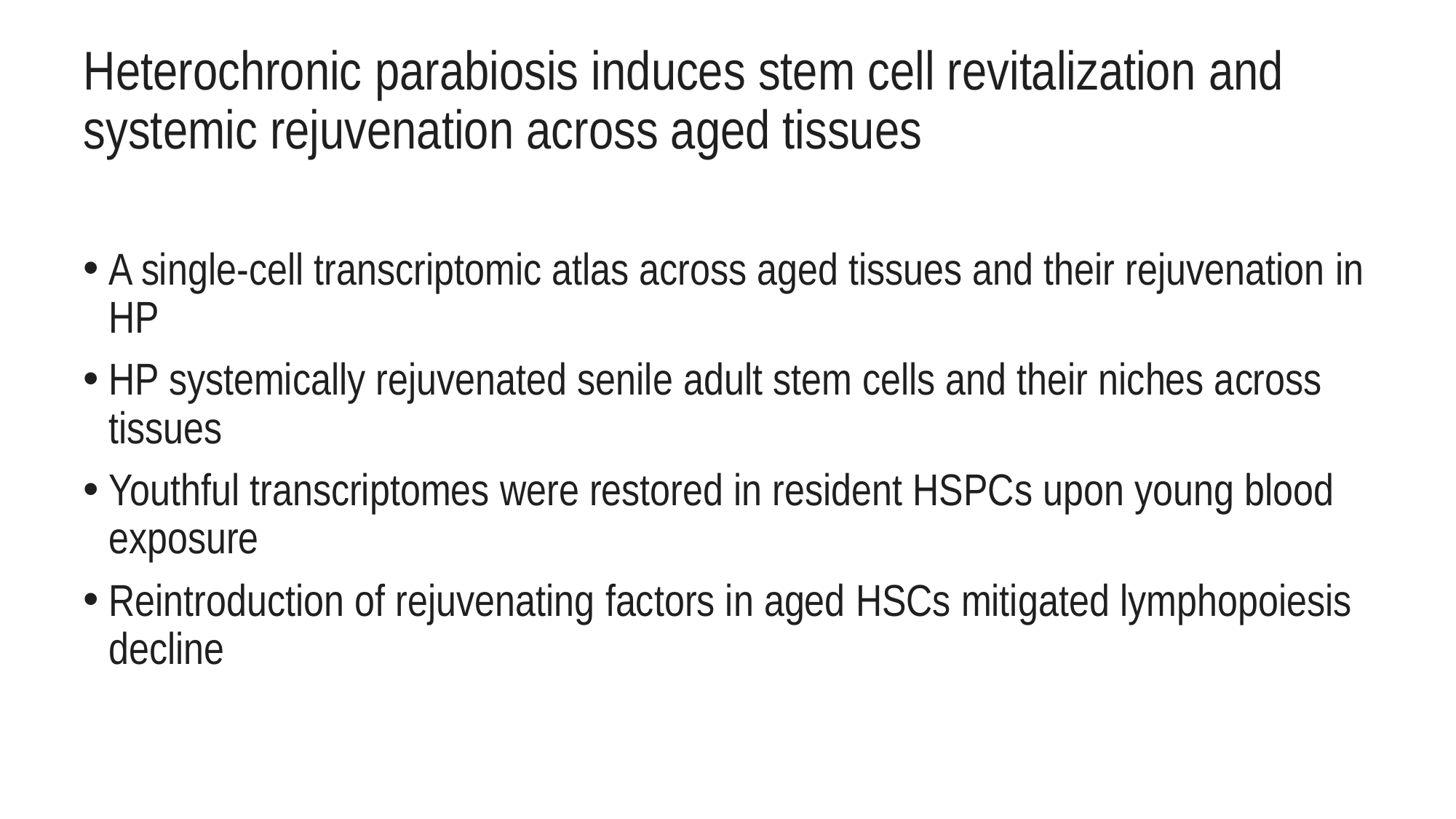

# Heterochronic parabiosis induces stem cell revitalization and systemic rejuvenation across aged tissues
A single-cell transcriptomic atlas across aged tissues and their rejuvenation in HP
HP systemically rejuvenated senile adult stem cells and their niches across tissues
Youthful transcriptomes were restored in resident HSPCs upon young blood exposure
Reintroduction of rejuvenating factors in aged HSCs mitigated lymphopoiesis decline